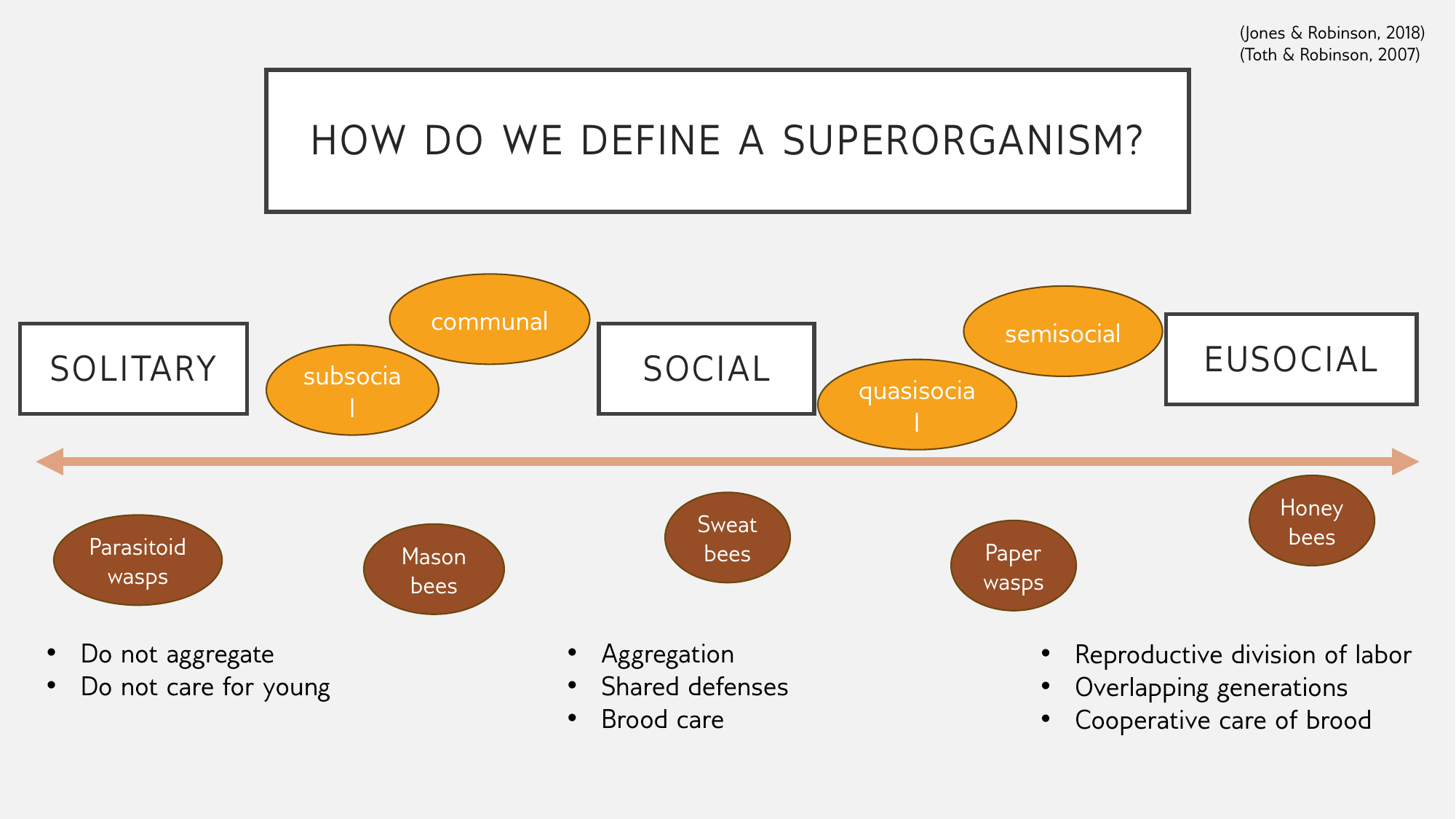

(Jones & Robinson, 2018)
(Toth & Robinson, 2007)
# How do we define a superorganism?
communal
semisocial
eusocial
solitary
social
subsocial
quasisocial
Honey bees
Sweatbees
Parasitoid wasps
Paper wasps
Mason bees
Do not aggregate
Do not care for young
Aggregation
Shared defenses
Brood care
Reproductive division of labor
Overlapping generations
Cooperative care of brood